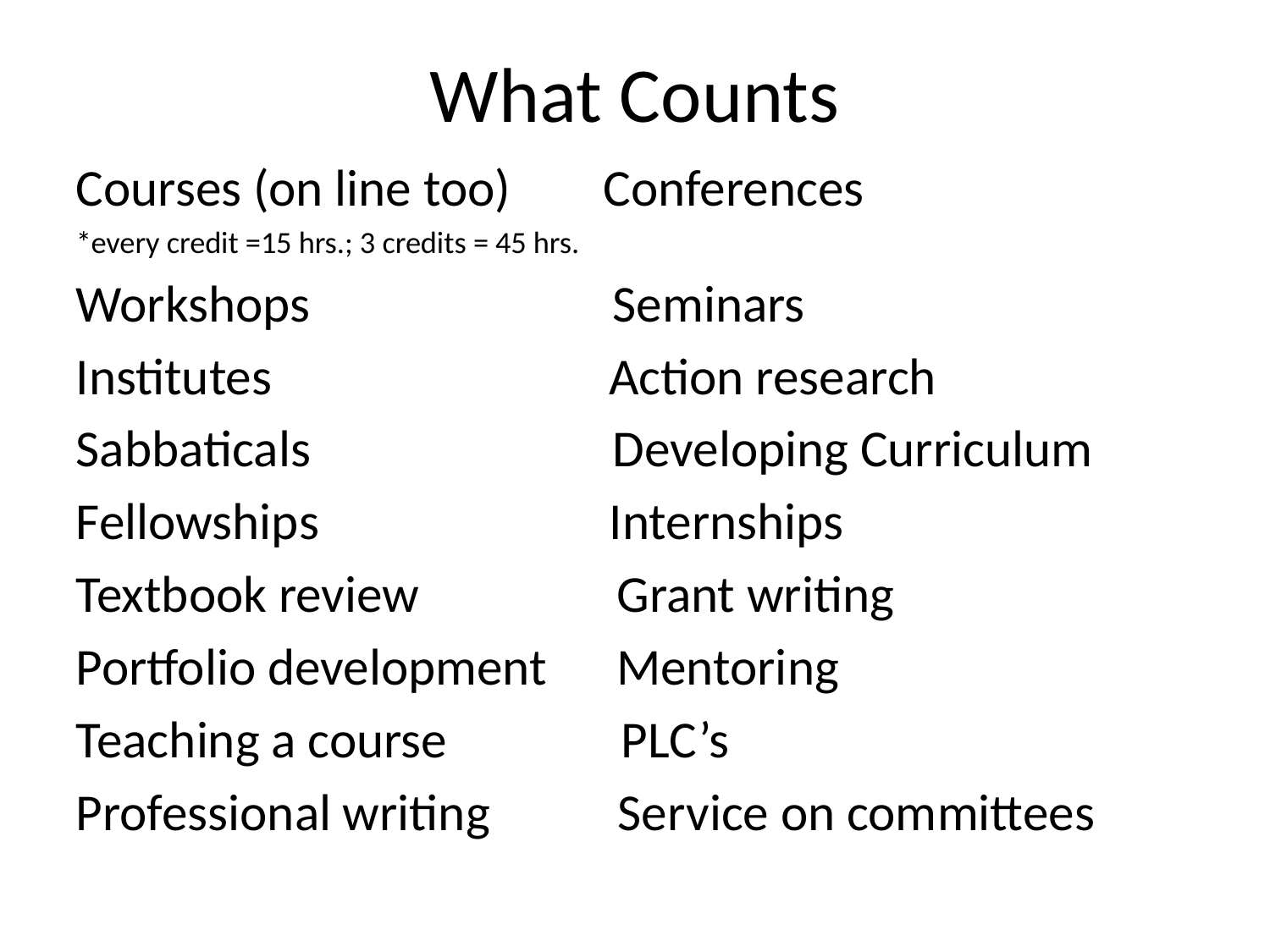

What Counts
Courses (on line too)        Conferences
*every credit =15 hrs.; 3 credits = 45 hrs.
Workshops                          Seminars
Institutes                             Action research
Sabbaticals                          Developing Curriculum
Fellowships                         Internships
Textbook review                 Grant writing
Portfolio development      Mentoring
Teaching a course               PLC’s
Professional writing           Service on committees